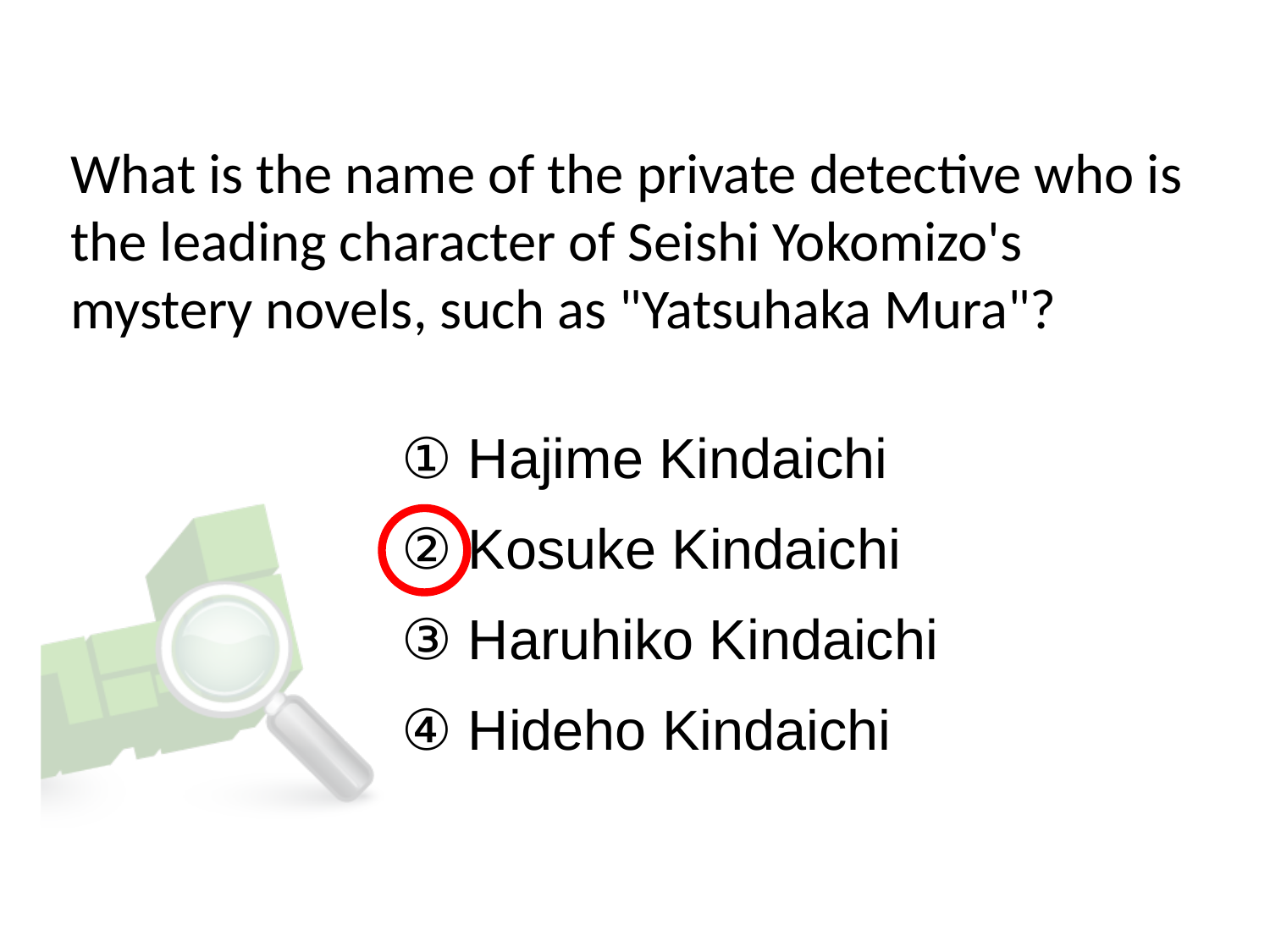

# What is the name of the private detective who is the leading character of Seishi Yokomizo's mystery novels, such as "Yatsuhaka Mura"?
① Hajime Kindaichi
② Kosuke Kindaichi
③ Haruhiko Kindaichi
④ Hideho Kindaichi